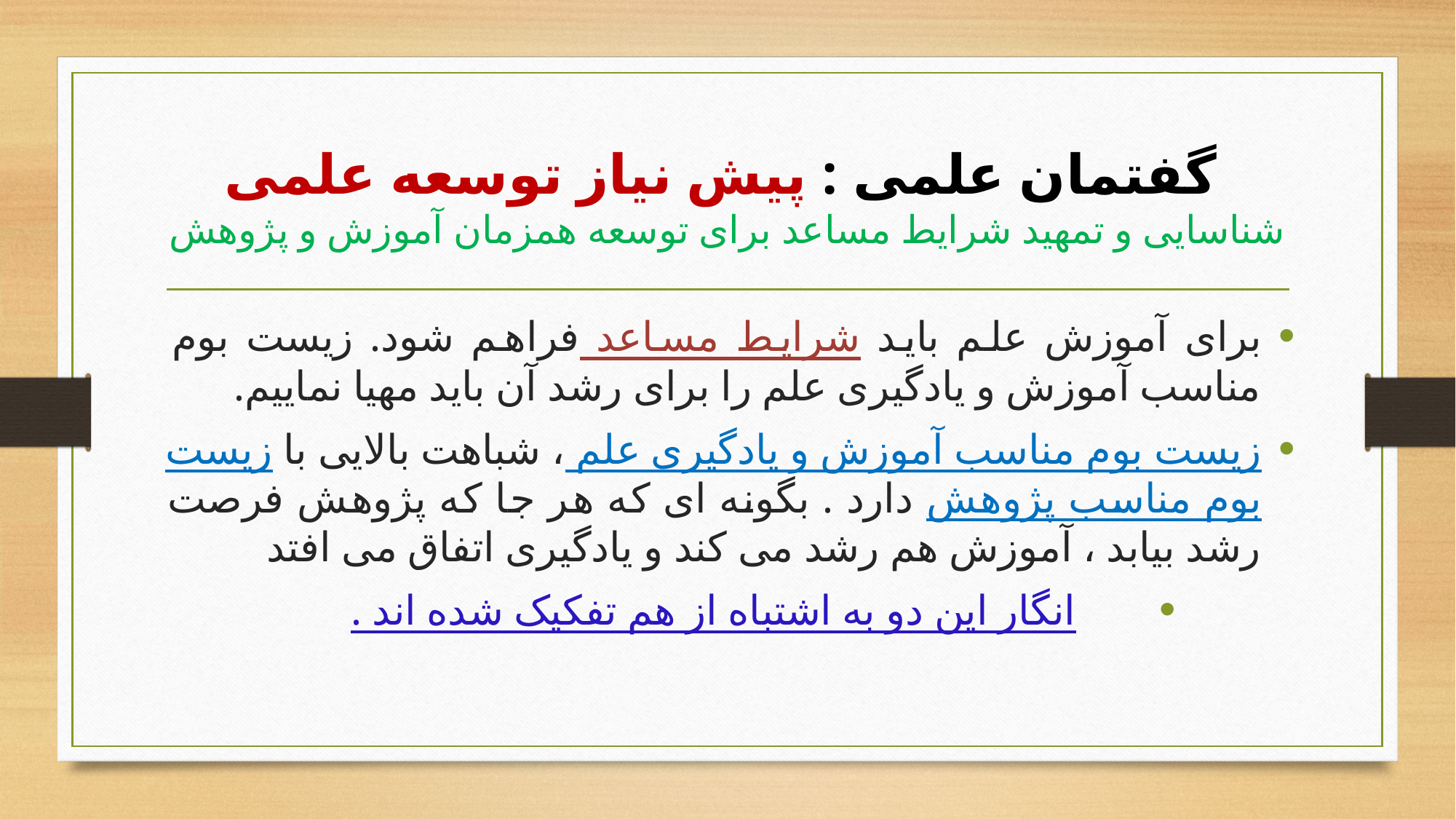

# گفتمان علمی : پیش نیاز توسعه علمی شناسایی و تمهید شرایط مساعد برای توسعه همزمان آموزش و پژوهش
برای آموزش علم باید شرایط مساعد فراهم شود. زیست بوم مناسب آموزش و یادگیری علم را برای رشد آن باید مهیا نماییم.
زیست بوم مناسب آموزش و یادگیری علم ، شباهت بالایی با زیست بوم مناسب پژوهش دارد . بگونه ای که هر جا که پژوهش فرصت رشد بیابد ، آموزش هم رشد می کند و یادگیری اتفاق می افتد
انگار این دو به اشتباه از هم تفکیک شده اند .